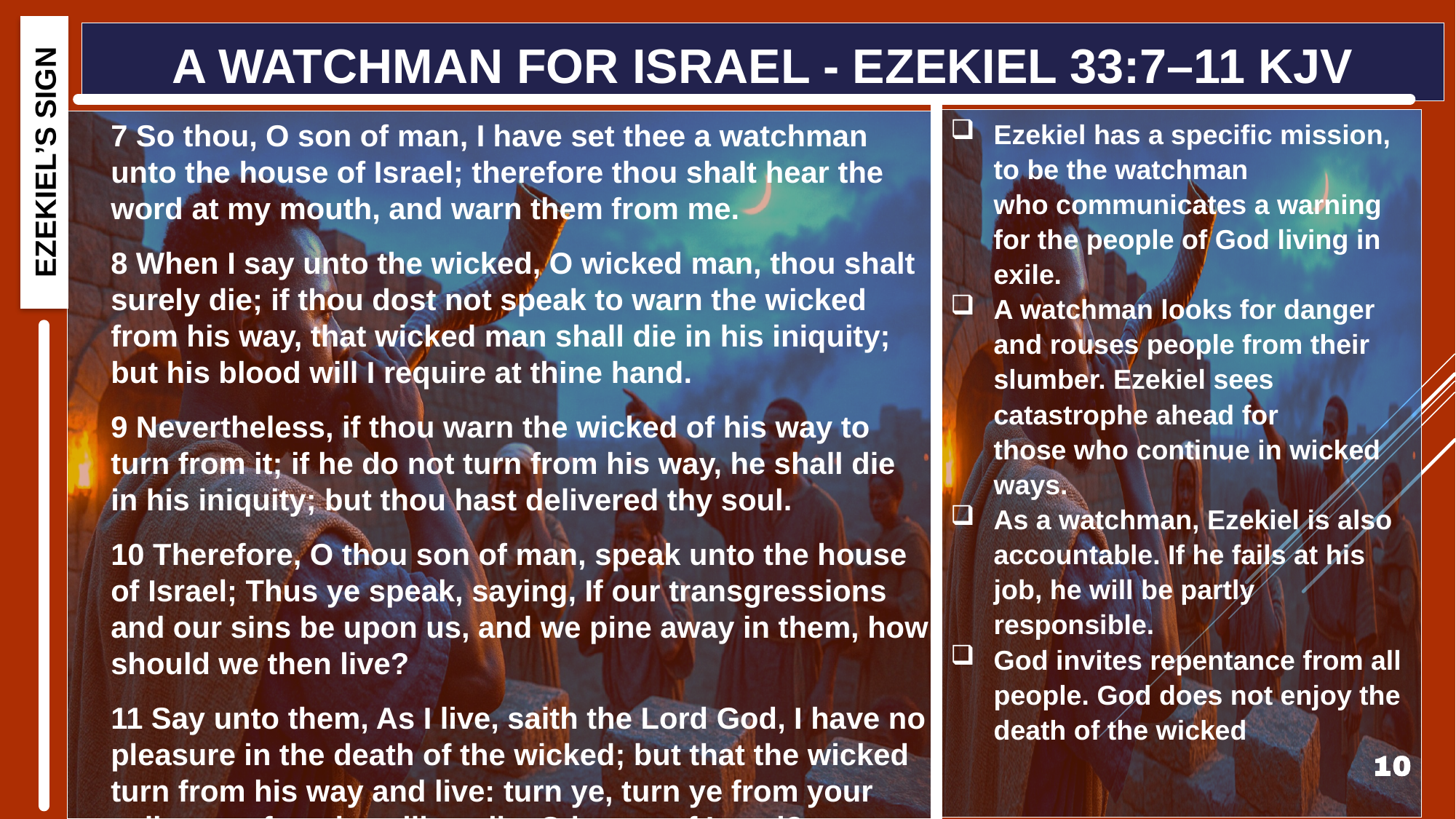

# A Watchman for Israel - Ezekiel 33:7–11 KJV
Ezekiel has a specific mission, to be the watchman who communicates a warning for the people of God living in exile.
A watchman looks for danger and rouses people from their slumber. Ezekiel sees catastrophe ahead for those who continue in wicked ways.
As a watchman, Ezekiel is also accountable. If he fails at his job, he will be partly responsible.
God invites repentance from all people. God does not enjoy the death of the wicked
7 So thou, O son of man, I have set thee a watchman unto the house of Israel; therefore thou shalt hear the word at my mouth, and warn them from me.
8 When I say unto the wicked, O wicked man, thou shalt surely die; if thou dost not speak to warn the wicked from his way, that wicked man shall die in his iniquity; but his blood will I require at thine hand.
9 Nevertheless, if thou warn the wicked of his way to turn from it; if he do not turn from his way, he shall die in his iniquity; but thou hast delivered thy soul.
10 Therefore, O thou son of man, speak unto the house of Israel; Thus ye speak, saying, If our transgressions and our sins be upon us, and we pine away in them, how should we then live?
11 Say unto them, As I live, saith the Lord God, I have no pleasure in the death of the wicked; but that the wicked turn from his way and live: turn ye, turn ye from your evil ways; for why will ye die, O house of Israel?
EZEKIEL’S SIGN
10